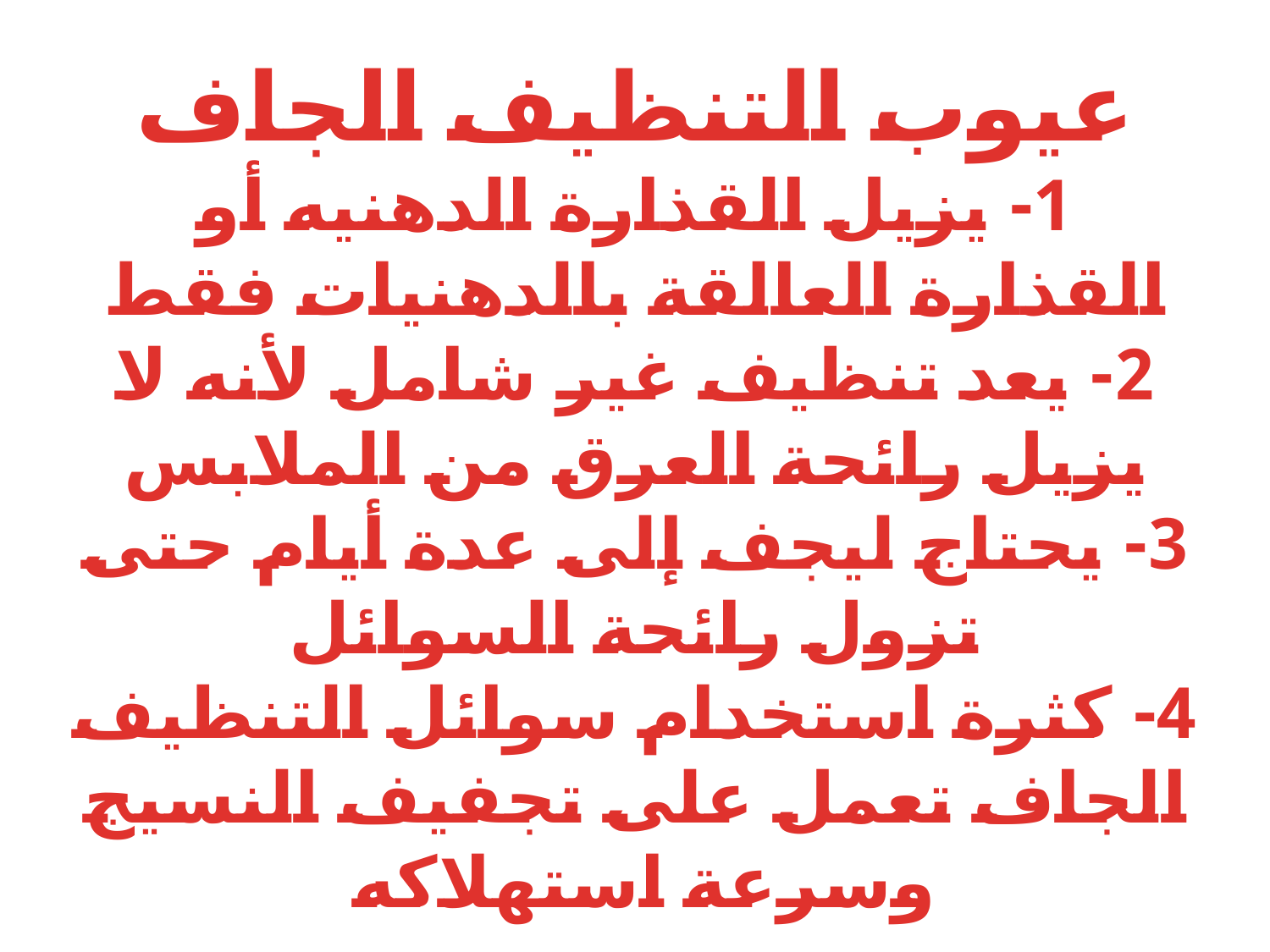

عيوب التنظيف الجاف
1- يزيل القذارة الدهنيه أو القذارة العالقة بالدهنيات فقط
2- يعد تنظيف غير شامل لأنه لا يزيل رائحة العرق من الملابس
3- يحتاج ليجف إلى عدة أيام حتى تزول رائحة السوائل
4- كثرة استخدام سوائل التنظيف الجاف تعمل على تجفيف النسيج وسرعة استهلاكه